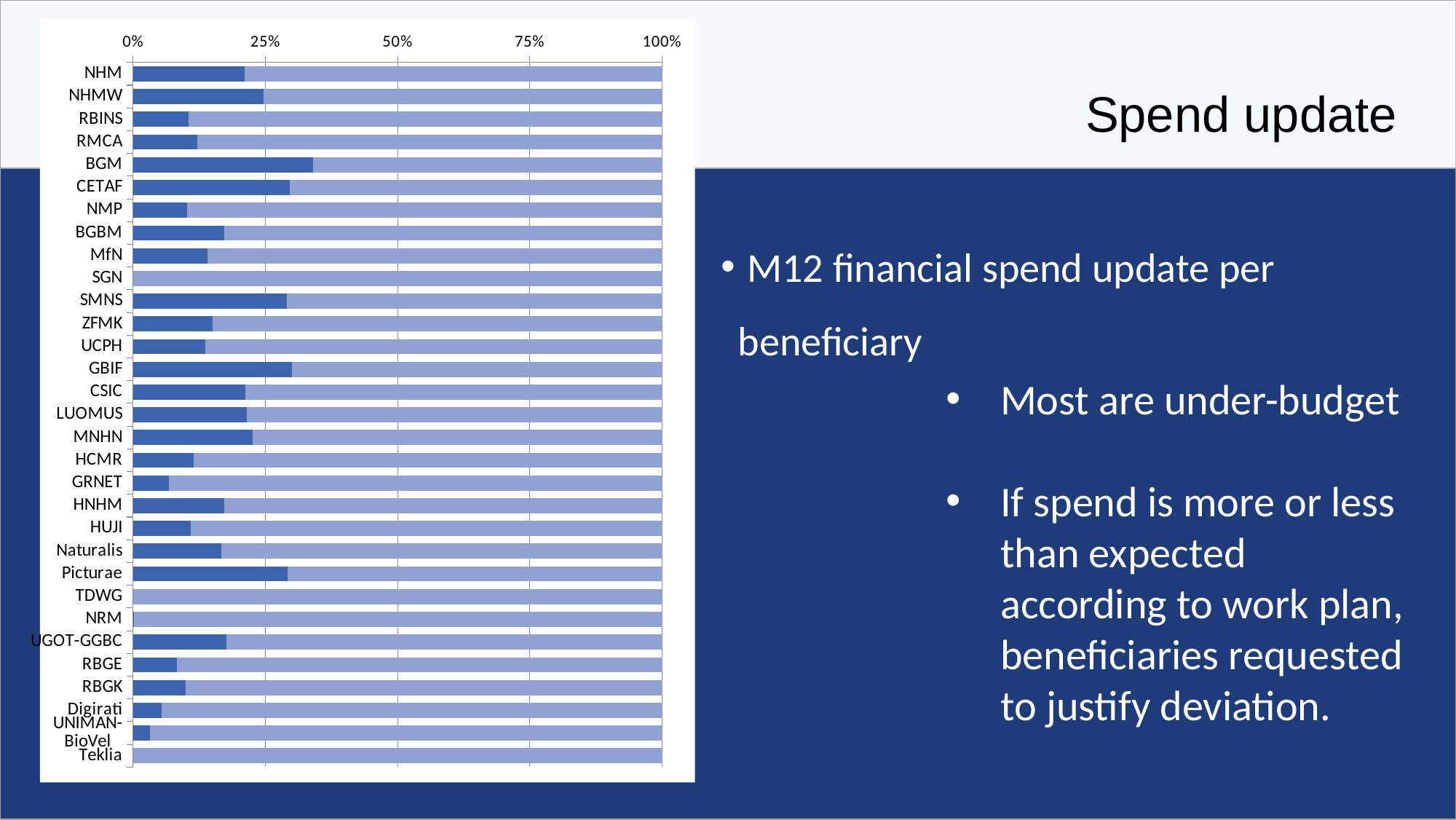

### Chart

| Category |  |  |
|---|---|---|
| NHM | 333826.75623027614 | 1249022.3937697238 |
| NHMW | 103300.91249999999 | 316763.98750000005 |
| RBINS | 34608.98666206395 | 297527.67333793605 |
| RMCA | 31203.160625 | 227377.959375 |
| BGM | 107274.08134711391 | 207537.8086528861 |
| CETAF | 60194.024999999994 | 142747.945 |
| NMP | 20791.25 | 183453.56 |
| BGBM | 42054.515 | 201380.71499999997 |
| MfN | 64171.0625 | 392455.0575 |
| SGN | 0.0 | 278800.43 |
| SMNS | 37219.5125 | 90650.4475 |
| ZFMK | 39089.566875000004 | 221279.85312500002 |
| UCPH | 49687.21 | 313158.77999999997 |
| GBIF | 55212.5 | 128427.28 |
| CSIC | 68139.165 | 253855.685 |
| LUOMUS | 105677.01249999998 | 385483.9675 |
| MNHN | 162113.2 | 556389.78 |
| HCMR | 9366.325 | 72852.425 |
| GRNET | 8595.6875 | 117904.3125 |
| HNHM | 31176.093656716417 | 149872.1663432836 |
| HUJI | 23462.25 | 192620.18 |
| Naturalis | 122248.91250000002 | 609725.0375 |
| Picturae | 120203.3 | 292248.95 |
| TDWG | 0.0 | 7812.5 |
| NRM | 707.0 | 416971.43 |
| UGOT-GGBC | 11493.805067978175 | 53744.01493202183 |
| RBGE | 42479.35678747802 | 471191.1432125219 |
| RBGK | 21457.0202059071 | 193285.34979409288 |
| Digirati | 2216.25 | 39033.75 |
| UNIMAN-BioVel | 5159.125 | 160133.495 |
| Teklia | 0.0 | 63163.88 |
# Spend update

 M12 financial spend update per beneficiary
Most are under-budget

If spend is more or less than expected according to work plan, beneficiaries requested to justify deviation.